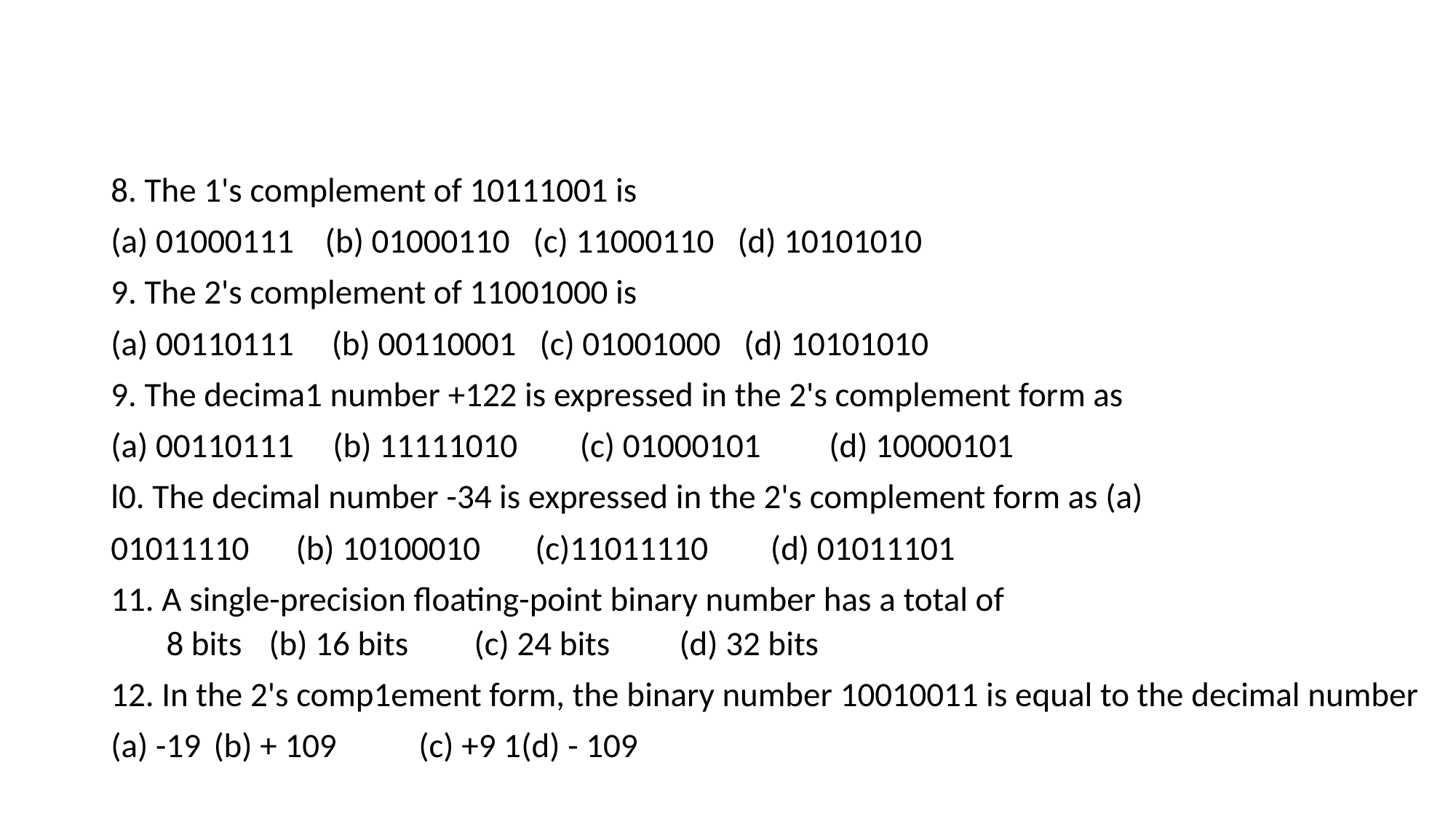

#
8. The 1's complement of 10111001 is
(a) 01000111    (b) 01000110   (c) 11000110   (d) 10101010
9. The 2's complement of 11001000 is
(a) 00110111	  (b) 00110001   (c) 01001000   (d) 10101010
9. The decima1 number +122 is expressed in the 2's complement form as
(a) 00110111     (b) 11111010        (c) 01000101  	(d) 10000101
l0. The decimal number -34 is expressed in the 2's complement form as (a)
01011110      (b) 10100010       (c)11011110        (d) 01011101
11. A single-precision floating-point binary number has a total of
8 bits	(b) 16 bits	(c) 24 bits	(d) 32 bits
12. In the 2's comp1ement form, the binary number 10010011 is equal to the decimal number
(a) -19	(b) + 109	(c) +9 1	(d) - 109